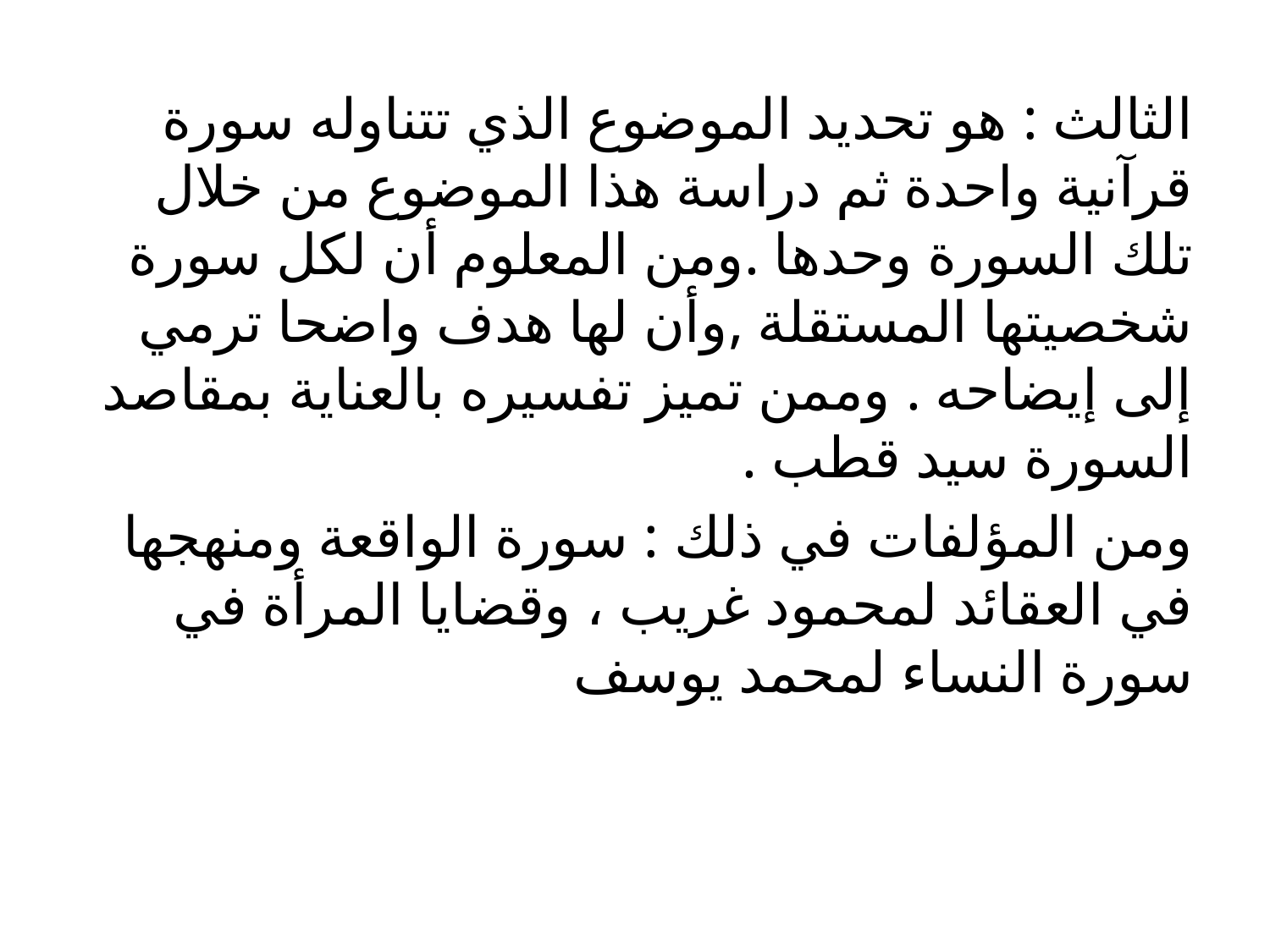

الثالث : هو تحديد الموضوع الذي تتناوله سورة قرآنية واحدة ثم دراسة هذا الموضوع من خلال تلك السورة وحدها .ومن المعلوم أن لكل سورة شخصيتها المستقلة ,وأن لها هدف واضحا ترمي إلى إيضاحه . وممن تميز تفسيره بالعناية بمقاصد السورة سيد قطب .
ومن المؤلفات في ذلك : سورة الواقعة ومنهجها في العقائد لمحمود غريب ، وقضايا المرأة في سورة النساء لمحمد يوسف